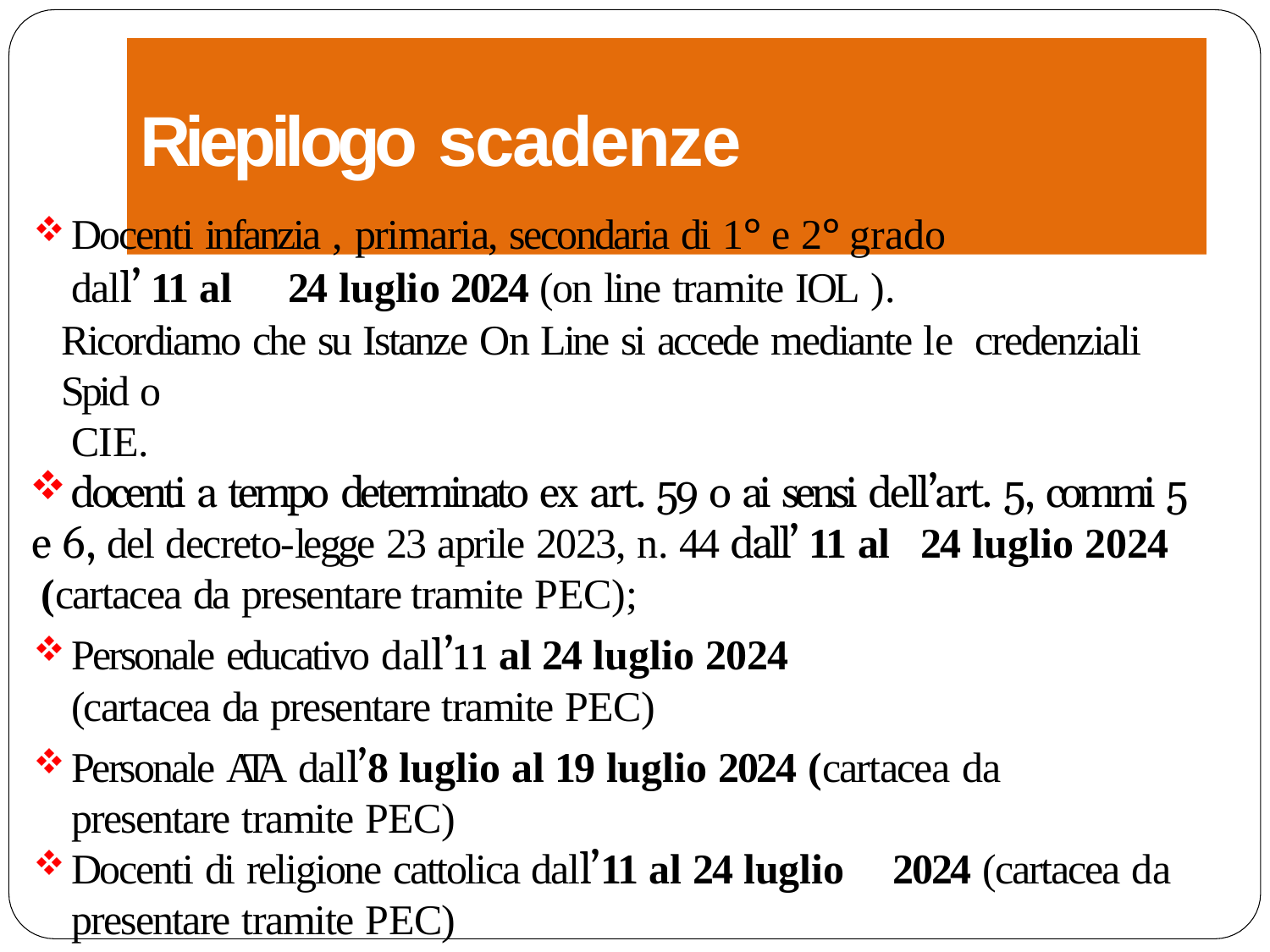

# Riepilogo scadenze
Docenti infanzia , primaria, secondaria di 1° e 2° grado
dall’ 11 al	24 luglio 2024 (on line tramite IOL ).
Ricordiamo che su Istanze On Line si accede mediante le	credenziali Spid o
CIE.
	docenti a tempo determinato ex art. 59 o ai sensi dell’art. 5, commi 5 e 6, del decreto-legge 23 aprile 2023, n. 44 dall’ 11 al	24 luglio 2024
(cartacea da presentare tramite PEC);
Personale educativo dall’11 al 24 luglio 2024
(cartacea da presentare tramite PEC)
Personale ATA dall’8 luglio al 19 luglio 2024 (cartacea da
presentare tramite PEC)
Docenti di religione cattolica dall’11 al 24 luglio	2024 (cartacea da
presentare tramite PEC)